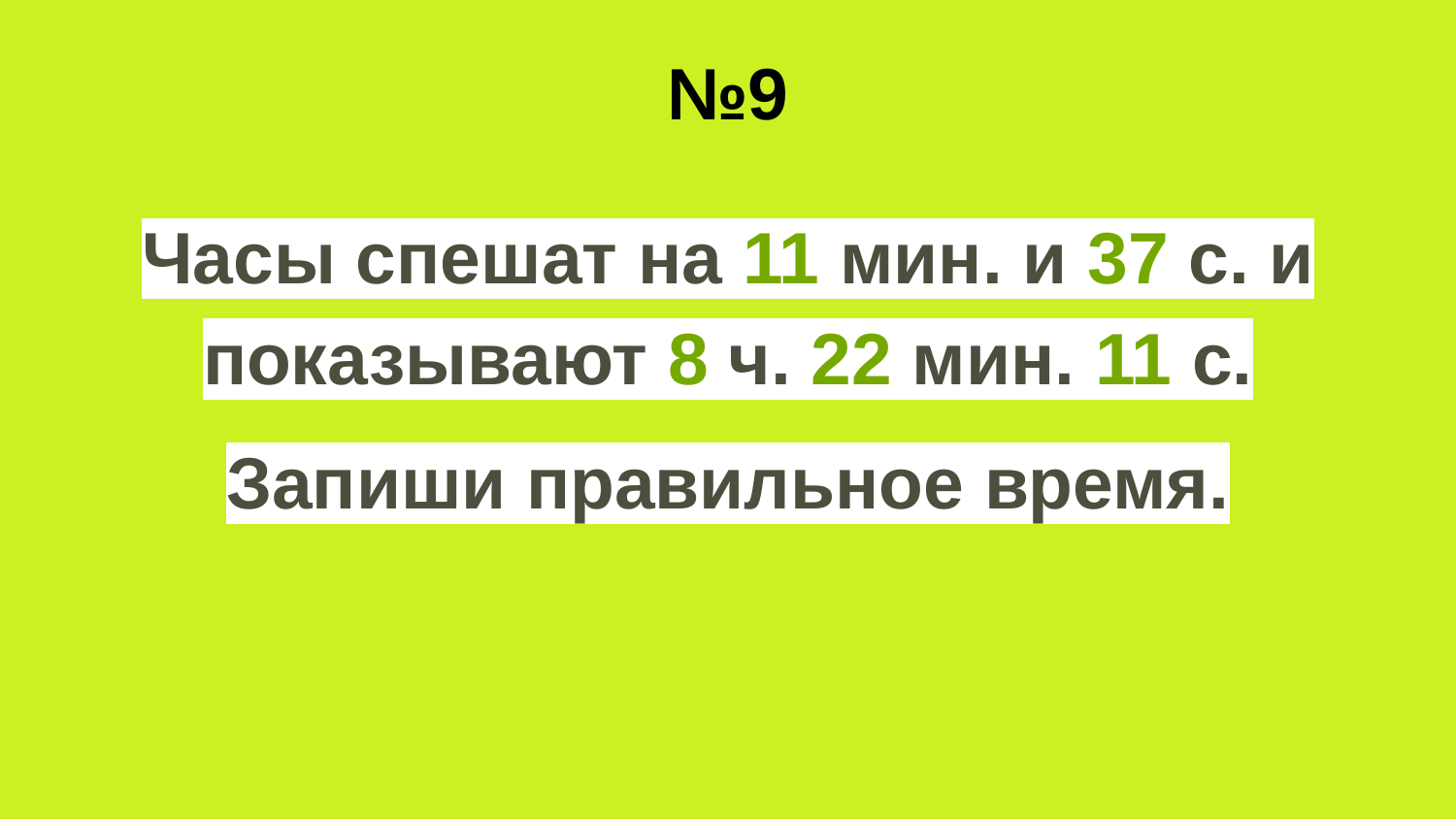

# №9
Часы спешат на 11 мин. и 37 с. и показывают 8 ч. 22 мин. 11 с.
Запиши правильное время.